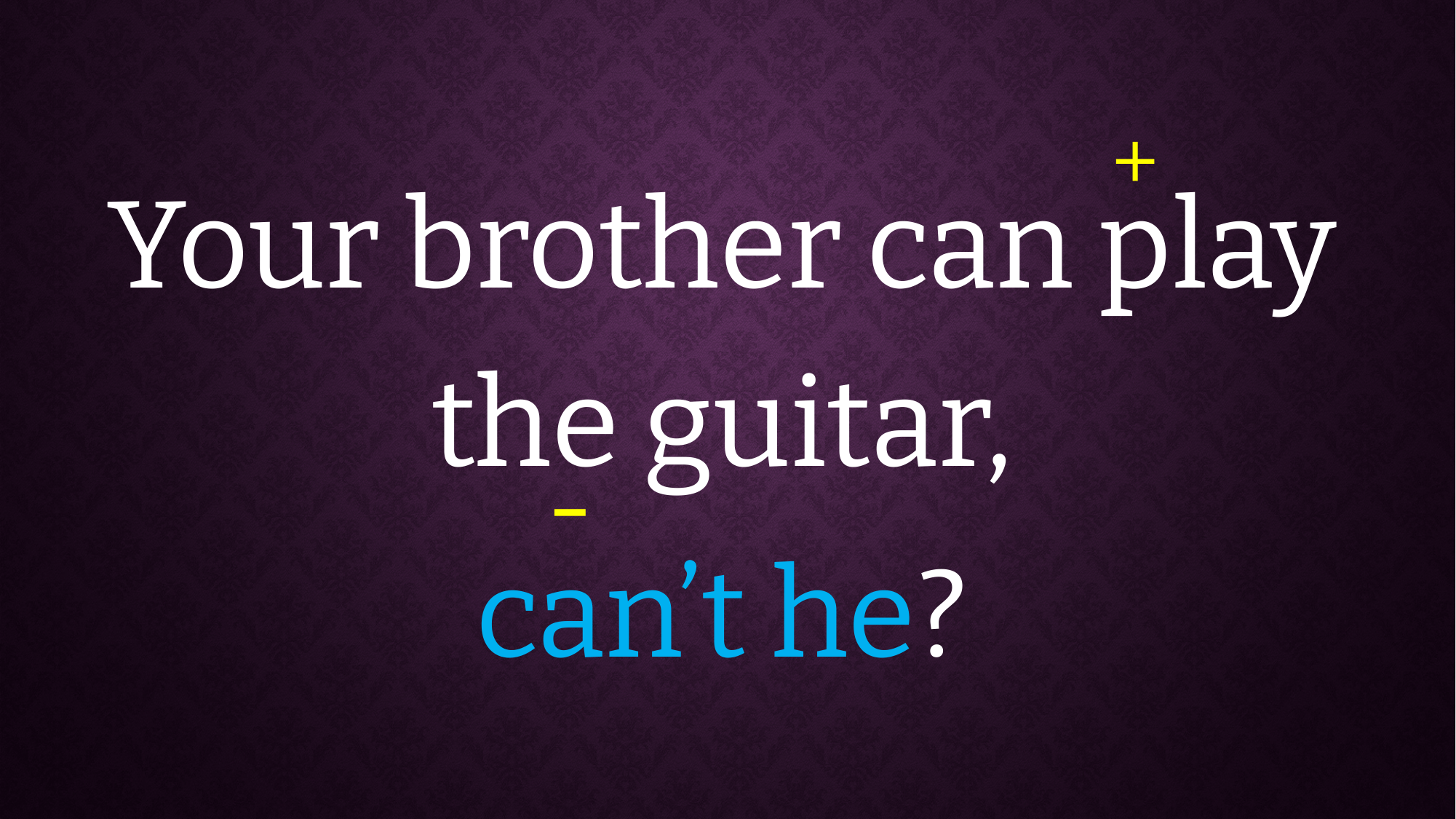

#
+
Your brother can play the guitar,
can’t he?
-